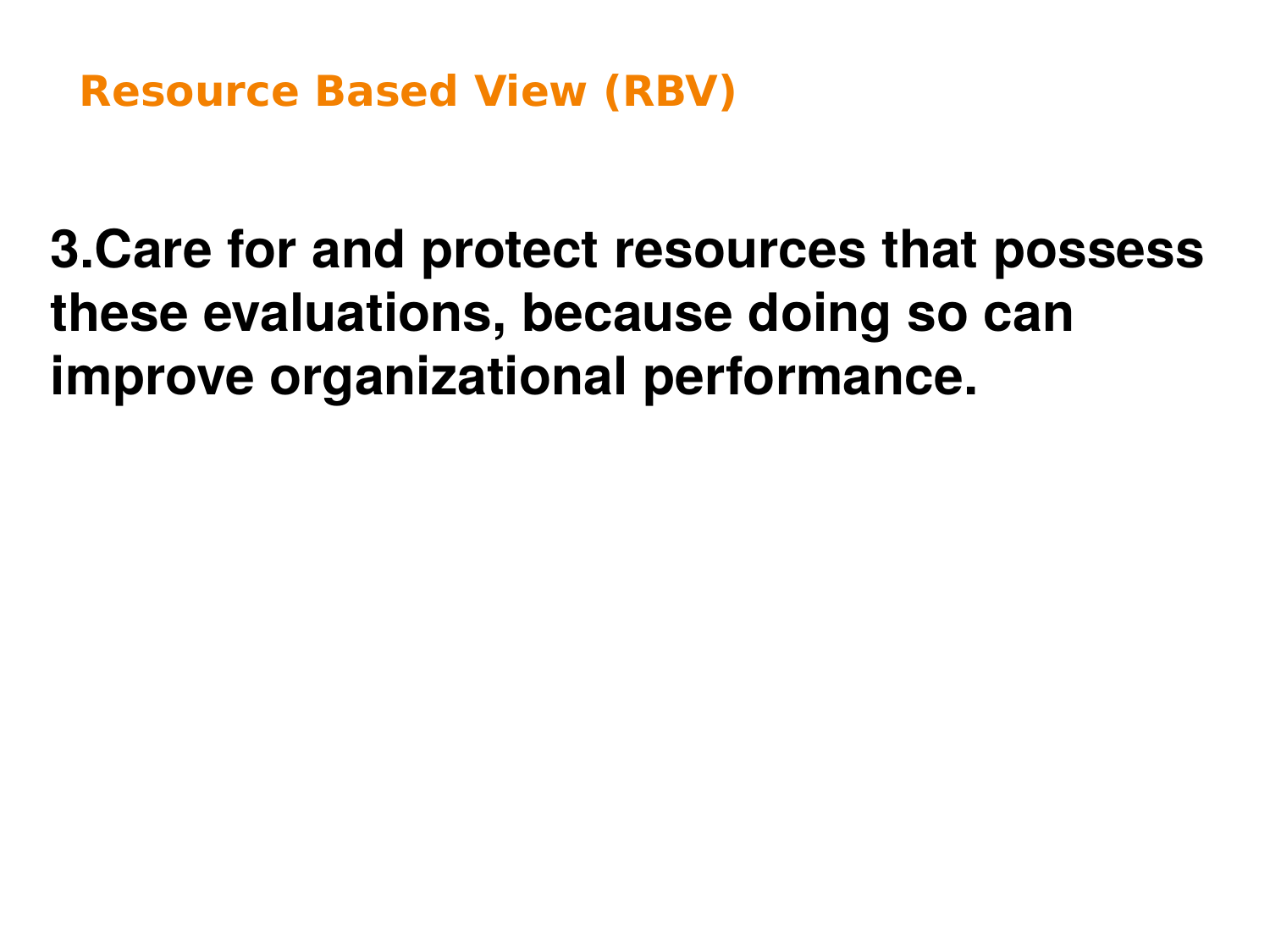

Resource Based View (RBV)
3.Care for and protect resources that possess these evaluations, because doing so can improve organizational performance.